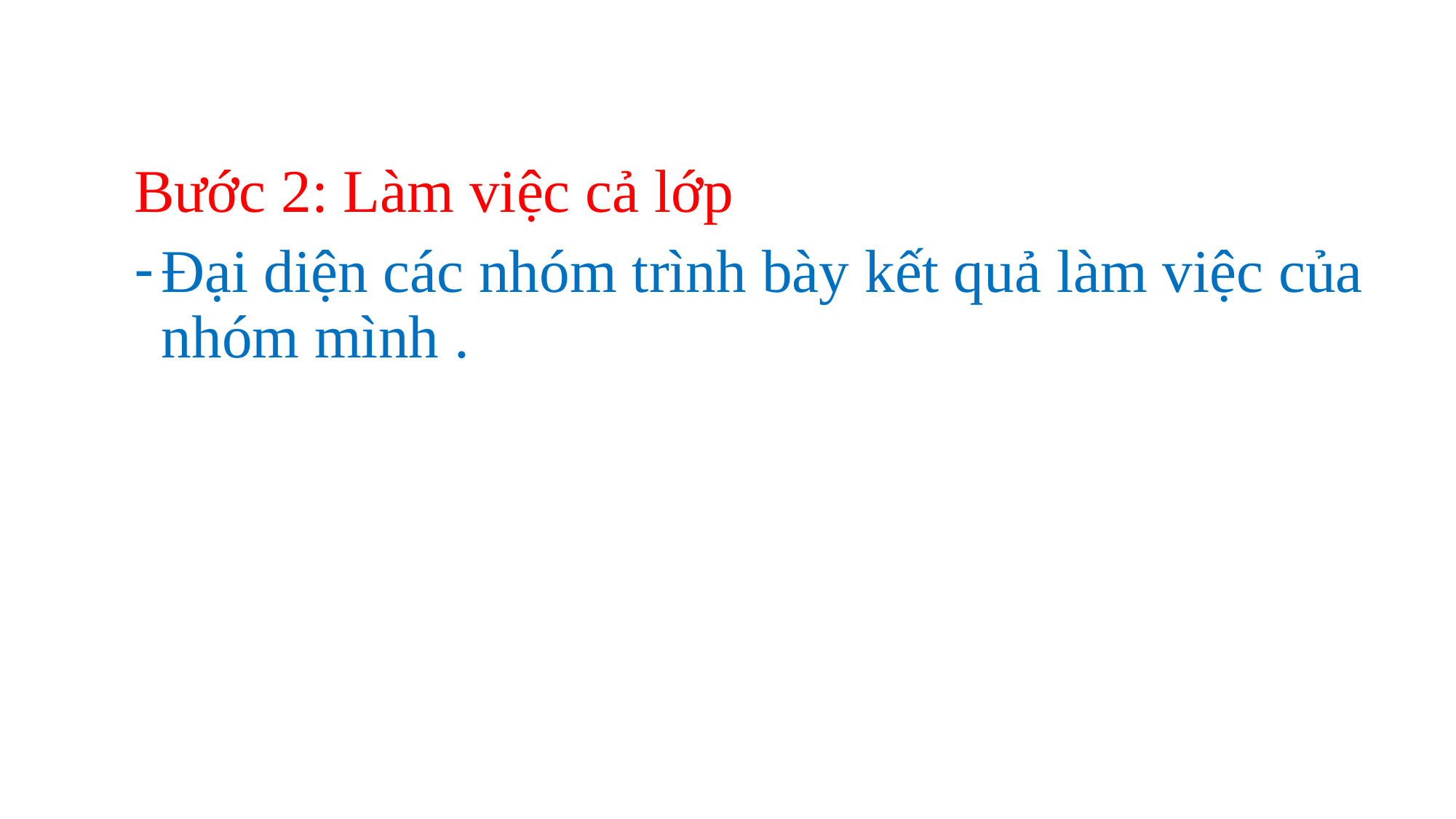

Bước 2: Làm việc cả lớp
Đại diện các nhóm trình bày kết quả làm việc của nhóm mình .